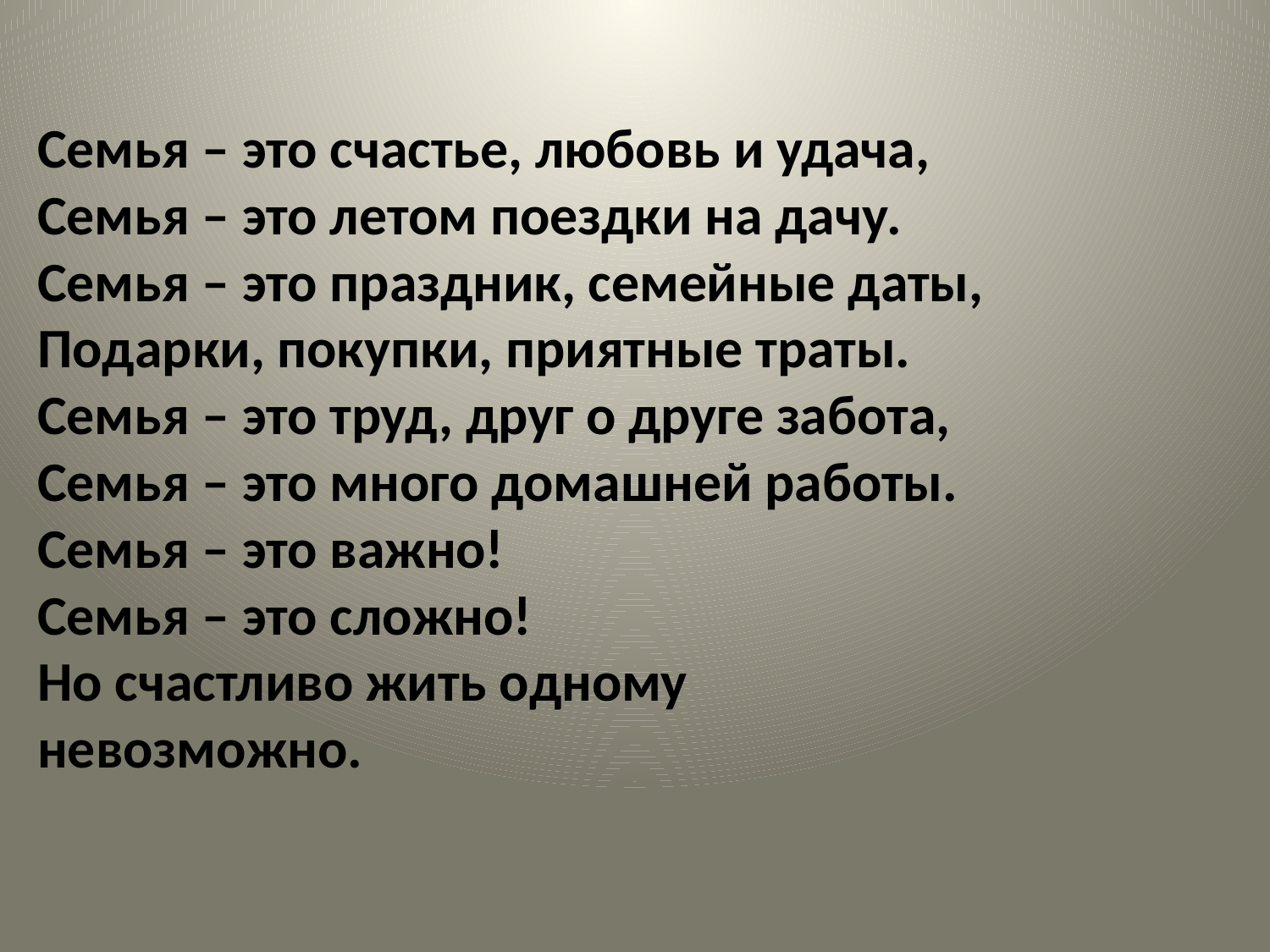

# Семья – это счастье, любовь и удача, Семья – это летом поездки на дачу. Семья – это праздник, семейные даты, Подарки, покупки, приятные траты. Семья – это труд, друг о друге забота, Семья – это много домашней работы. Семья – это важно! Семья – это сложно! Но счастливо жить одному невозможно.